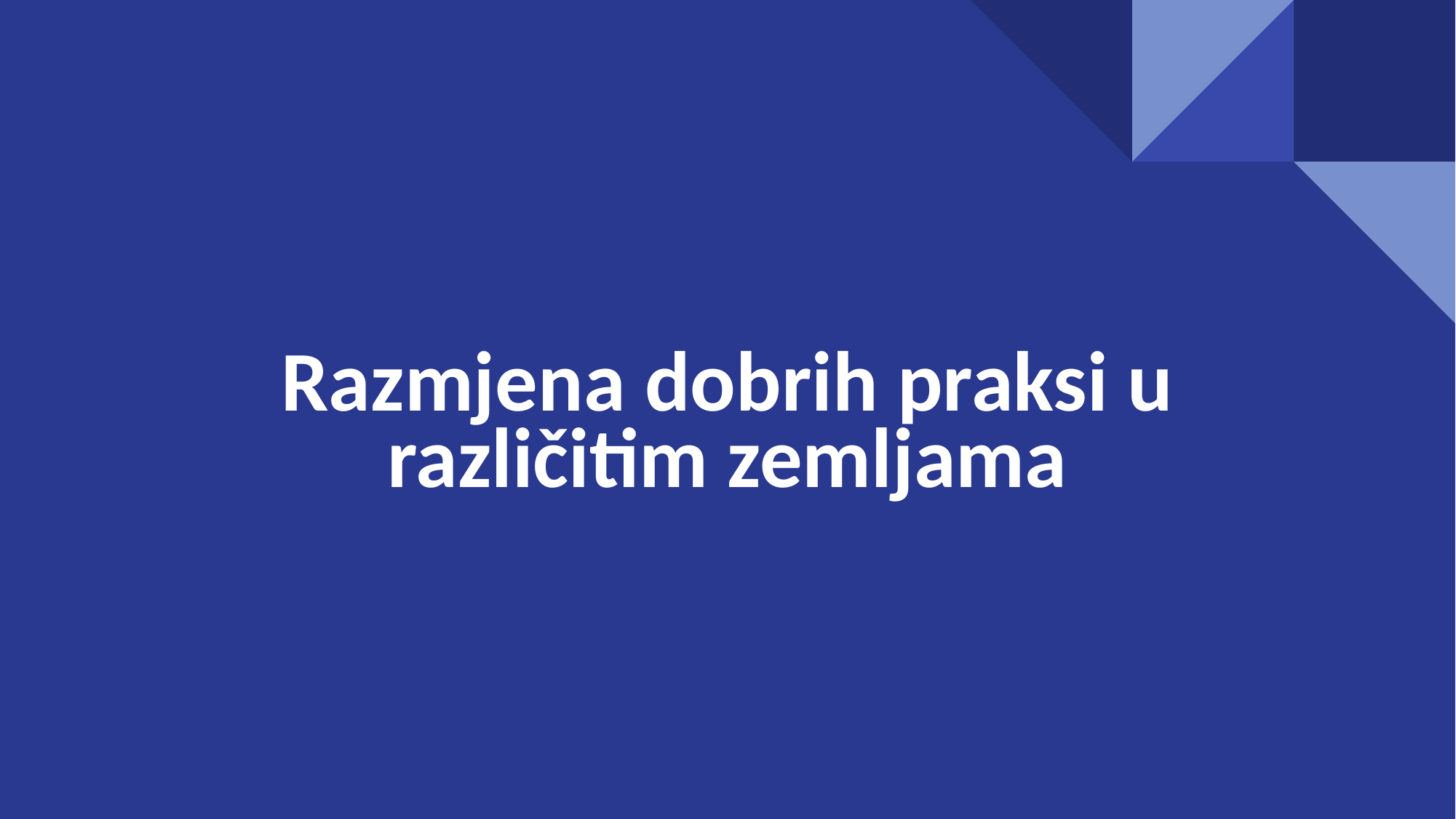

# Razmjena dobrih praksi u različitim zemljama